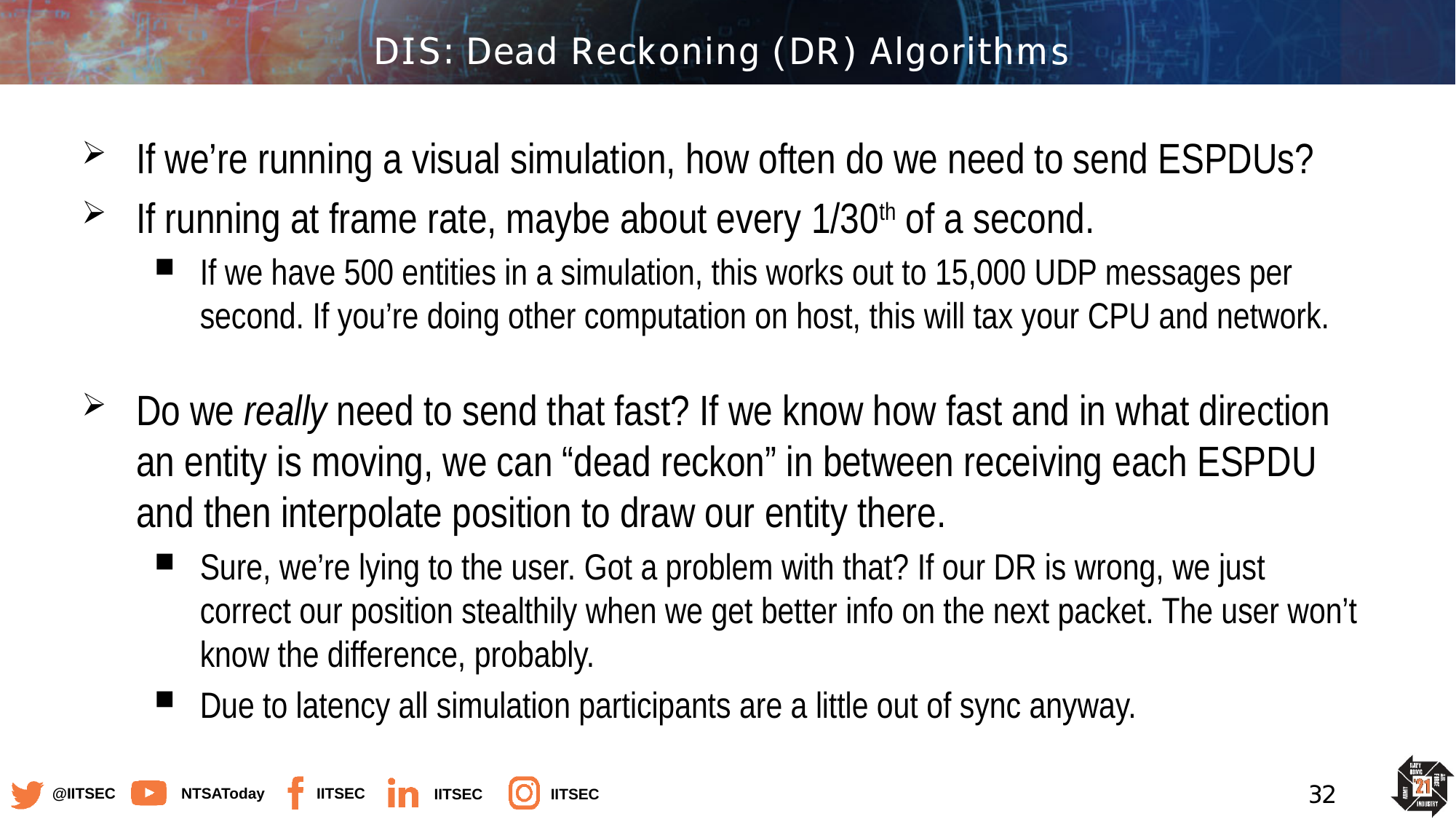

# DIS: Dead Reckoning (DR) Algorithms
If we’re running a visual simulation, how often do we need to send ESPDUs?
If running at frame rate, maybe about every 1/30th of a second.
If we have 500 entities in a simulation, this works out to 15,000 UDP messages per second. If you’re doing other computation on host, this will tax your CPU and network.

Do we really need to send that fast? If we know how fast and in what direction an entity is moving, we can “dead reckon” in between receiving each ESPDU and then interpolate position to draw our entity there.
Sure, we’re lying to the user. Got a problem with that? If our DR is wrong, we just correct our position stealthily when we get better info on the next packet. The user won’t know the difference, probably.
Due to latency all simulation participants are a little out of sync anyway.
32